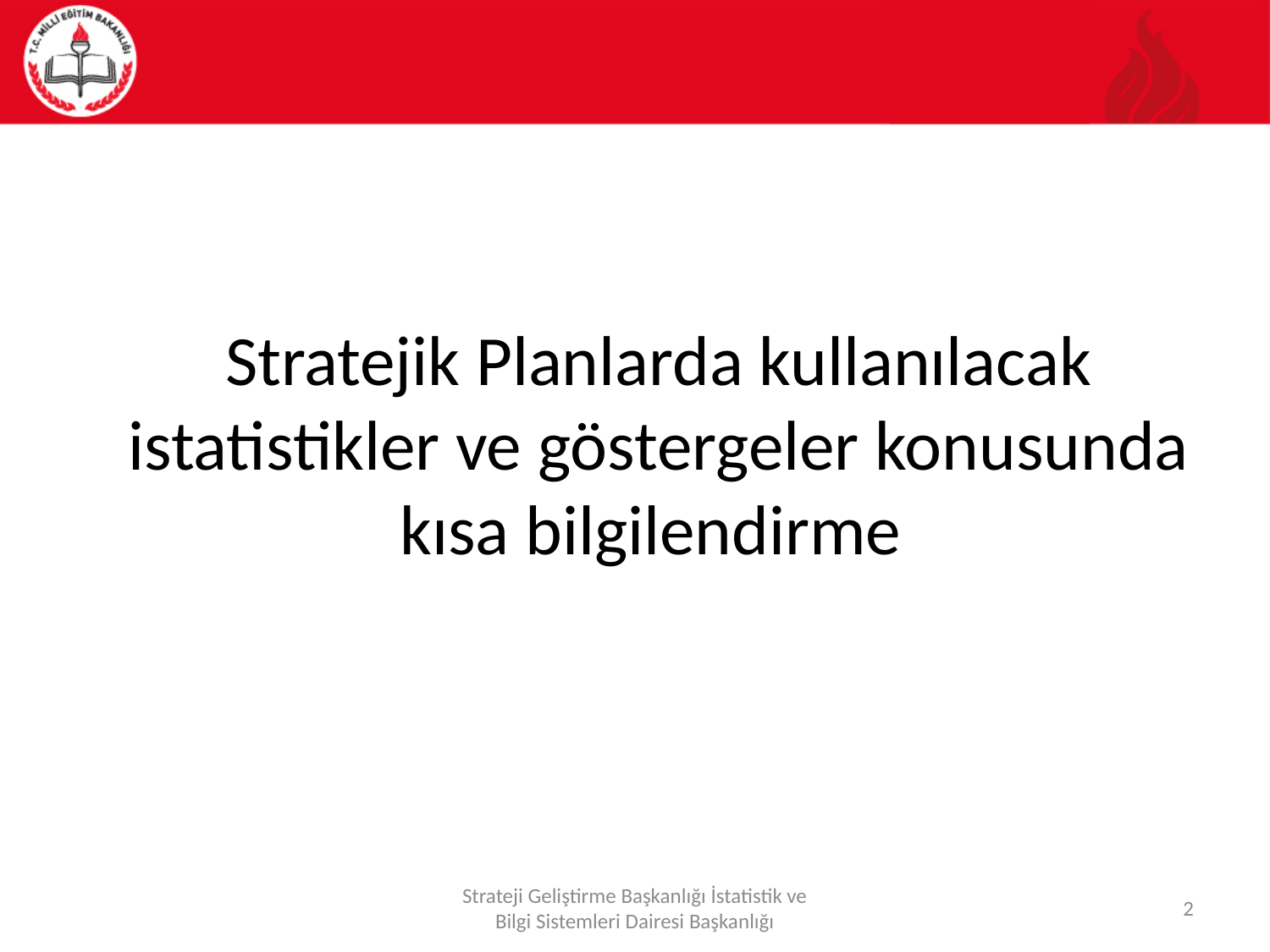

Stratejik Planlarda kullanılacak istatistikler ve göstergeler konusunda kısa bilgilendirme
Strateji Geliştirme Başkanlığı İstatistik ve Bilgi Sistemleri Dairesi Başkanlığı
2